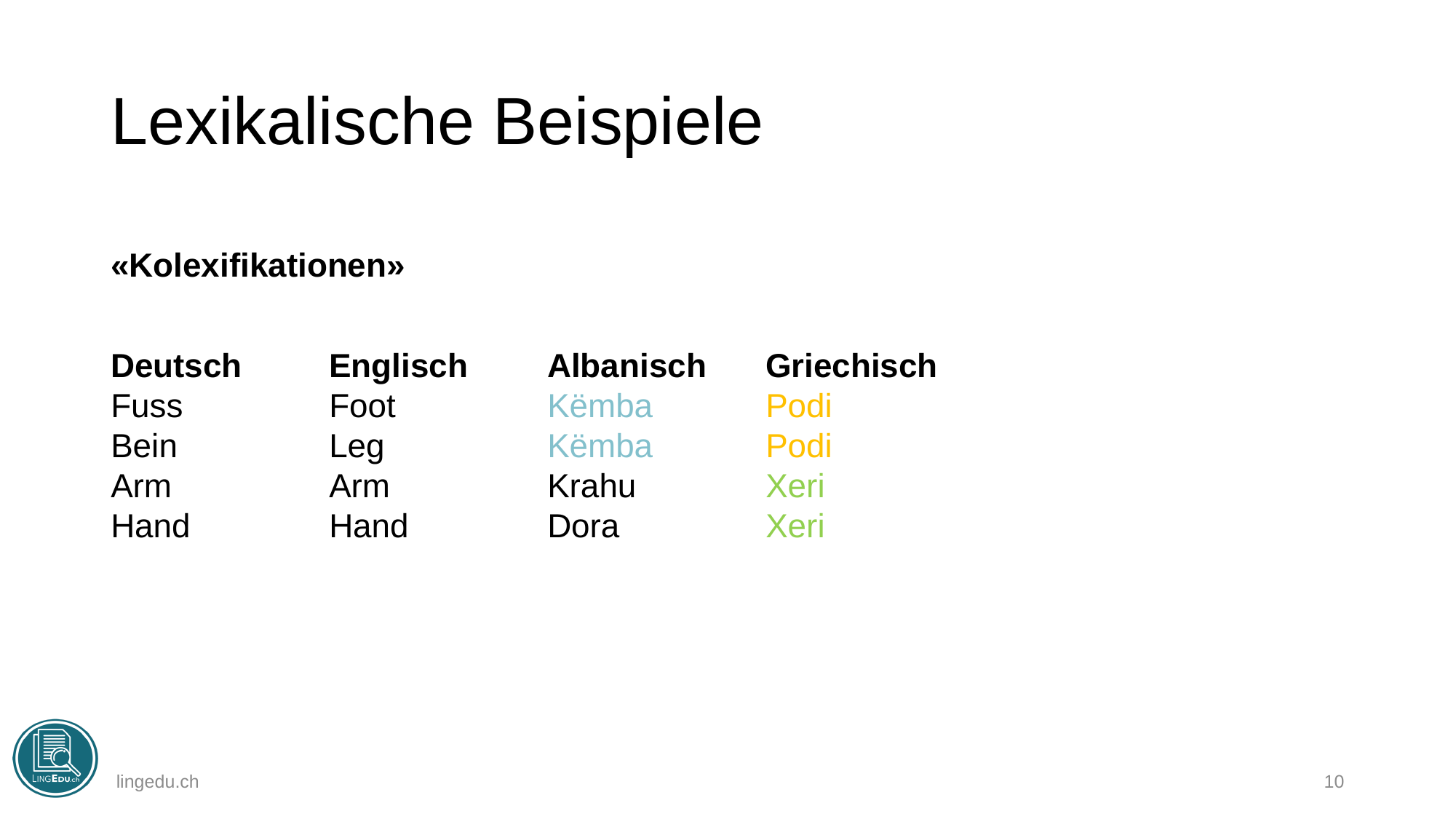

# Lexikalische Beispiele
«Kolexifikationen»

Deutsch	Englisch	Albanisch	Griechisch
Fuss		Foot		Këmba		Podi
Bein		Leg		Këmba		Podi
Arm		Arm		Krahu		Xeri
Hand		Hand		Dora		Xeri

lingedu.ch
10